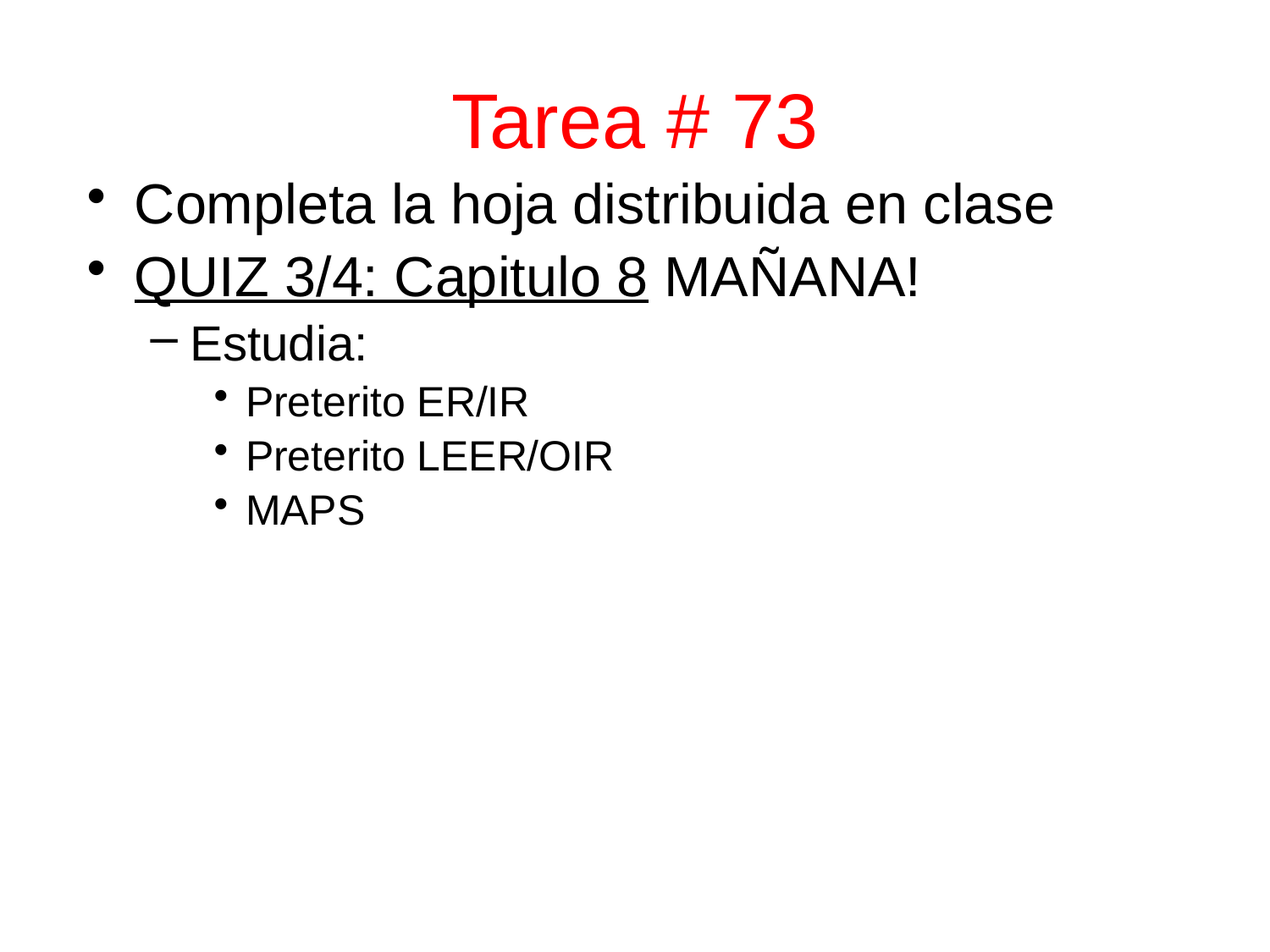

# Tarea # 73
Completa la hoja distribuida en clase
QUIZ 3/4: Capitulo 8 MAÑANA!
Estudia:
Preterito ER/IR
Preterito LEER/OIR
MAPS